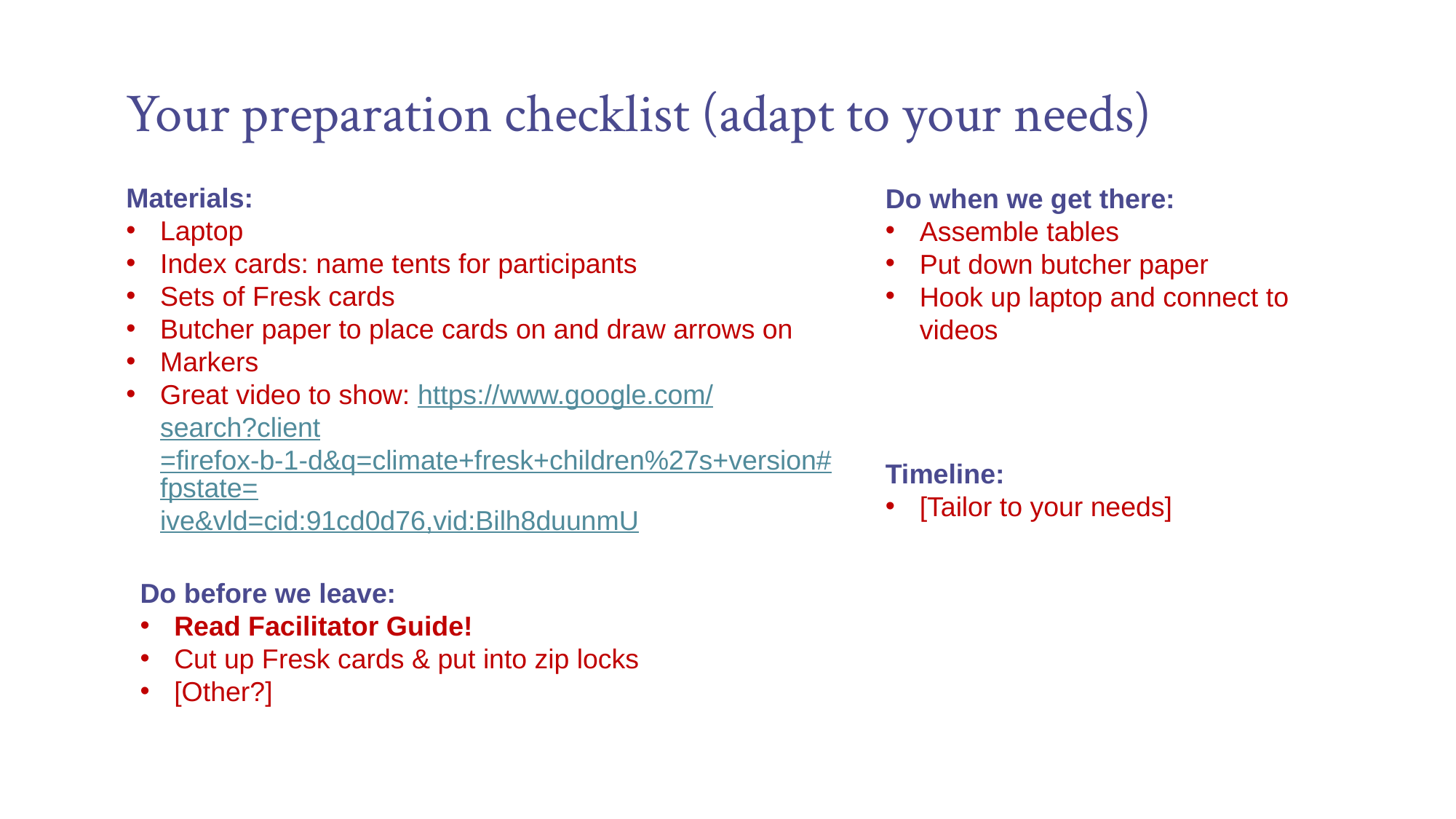

Your preparation checklist (adapt to your needs)
Materials:
Laptop
Index cards: name tents for participants
Sets of Fresk cards
Butcher paper to place cards on and draw arrows on
Markers
Great video to show: https://www.google.com/search?client=firefox-b-1-d&q=climate+fresk+children%27s+version#fpstate=ive&vld=cid:91cd0d76,vid:Bilh8duunmU

Do when we get there:
Assemble tables
Put down butcher paper
Hook up laptop and connect to videos

Timeline:
[Tailor to your needs]

Do before we leave:
Read Facilitator Guide!
Cut up Fresk cards & put into zip locks
[Other?]